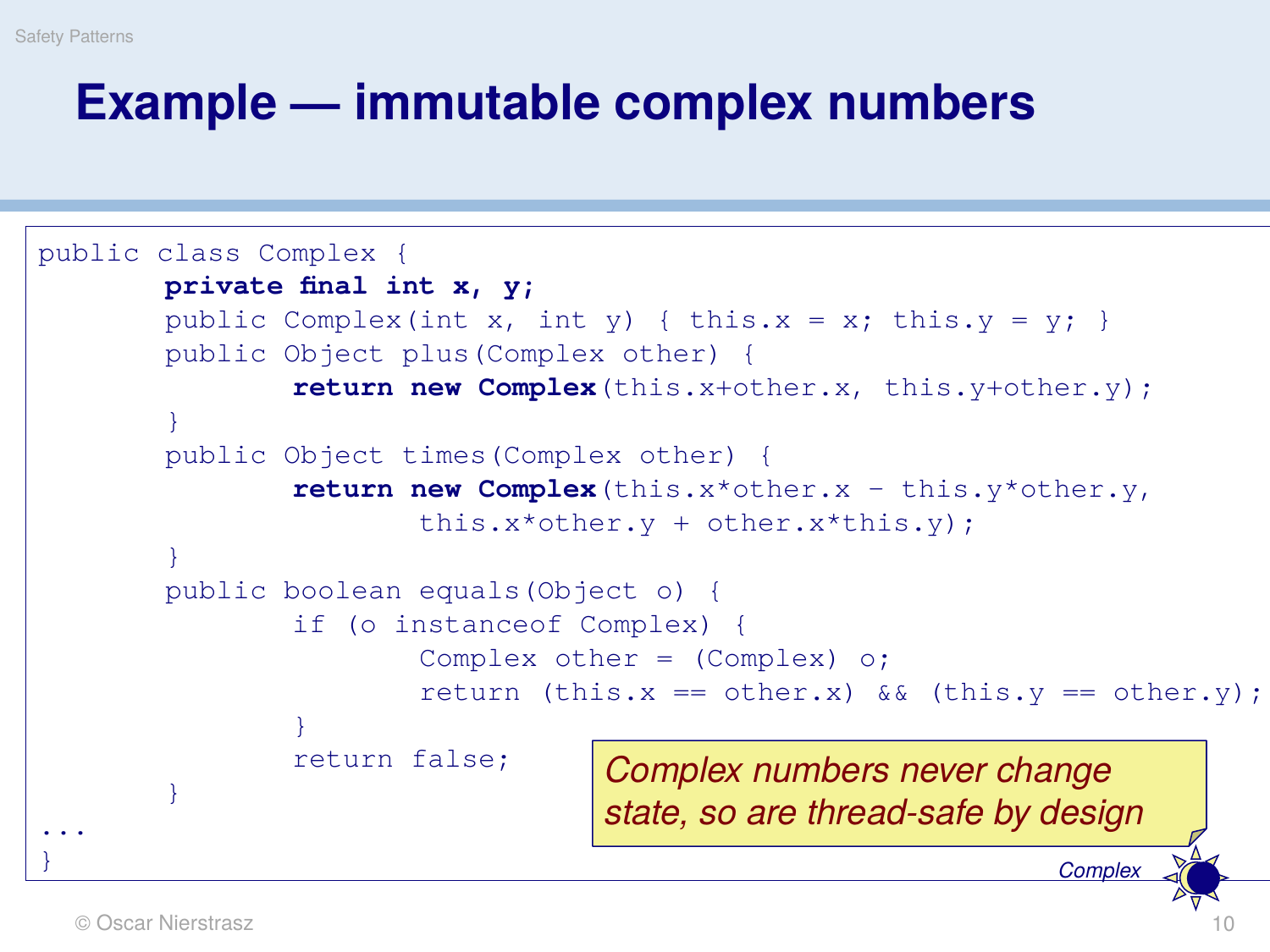

Safety Patterns
# Example — immutable complex numbers
public class Complex {
	private final int x, y;
	public Complex(int x, int y) { this.x = x; this.y = y; }
	public Object plus(Complex other) {
		return new Complex(this.x+other.x, this.y+other.y);
	}
	public Object times(Complex other) {
		return new Complex(this.x*other.x - this.y*other.y,
			this.x*other.y + other.x*this.y);
	}
	public boolean equals(Object o) {
		if (o instanceof Complex) {
			Complex other = (Complex) o;
			return (this.x == other.x) && (this.y == other.y);
		}
		return false;
	}
...
}
Complex numbers never change state, so are thread-safe by design

Complex
© Oscar Nierstrasz
10